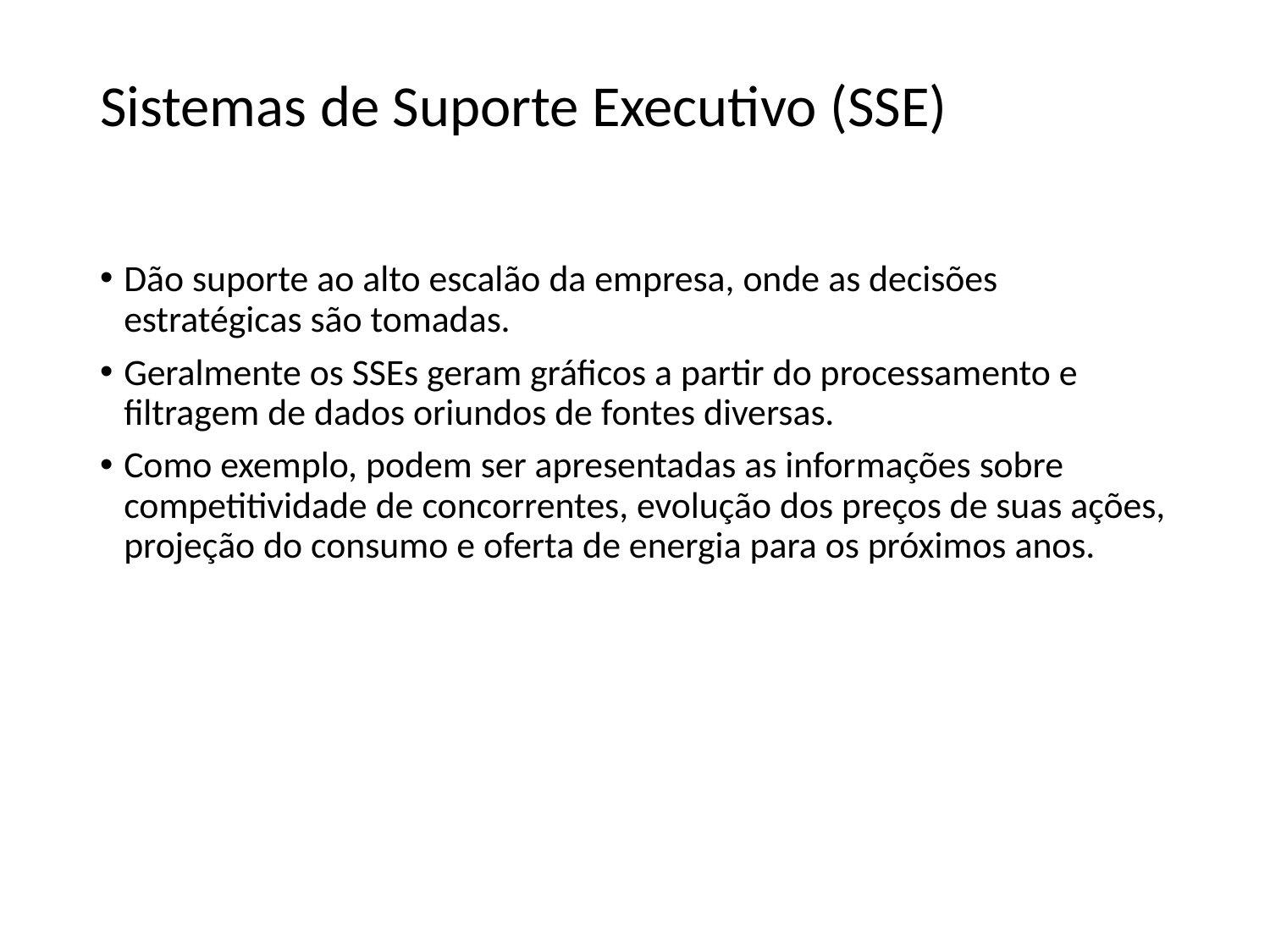

# Sistemas de Suporte Executivo (SSE)
Dão suporte ao alto escalão da empresa, onde as decisões estratégicas são tomadas.
Geralmente os SSEs geram gráficos a partir do processamento e filtragem de dados oriundos de fontes diversas.
Como exemplo, podem ser apresentadas as informações sobre competitividade de concorrentes, evolução dos preços de suas ações, projeção do consumo e oferta de energia para os próximos anos.